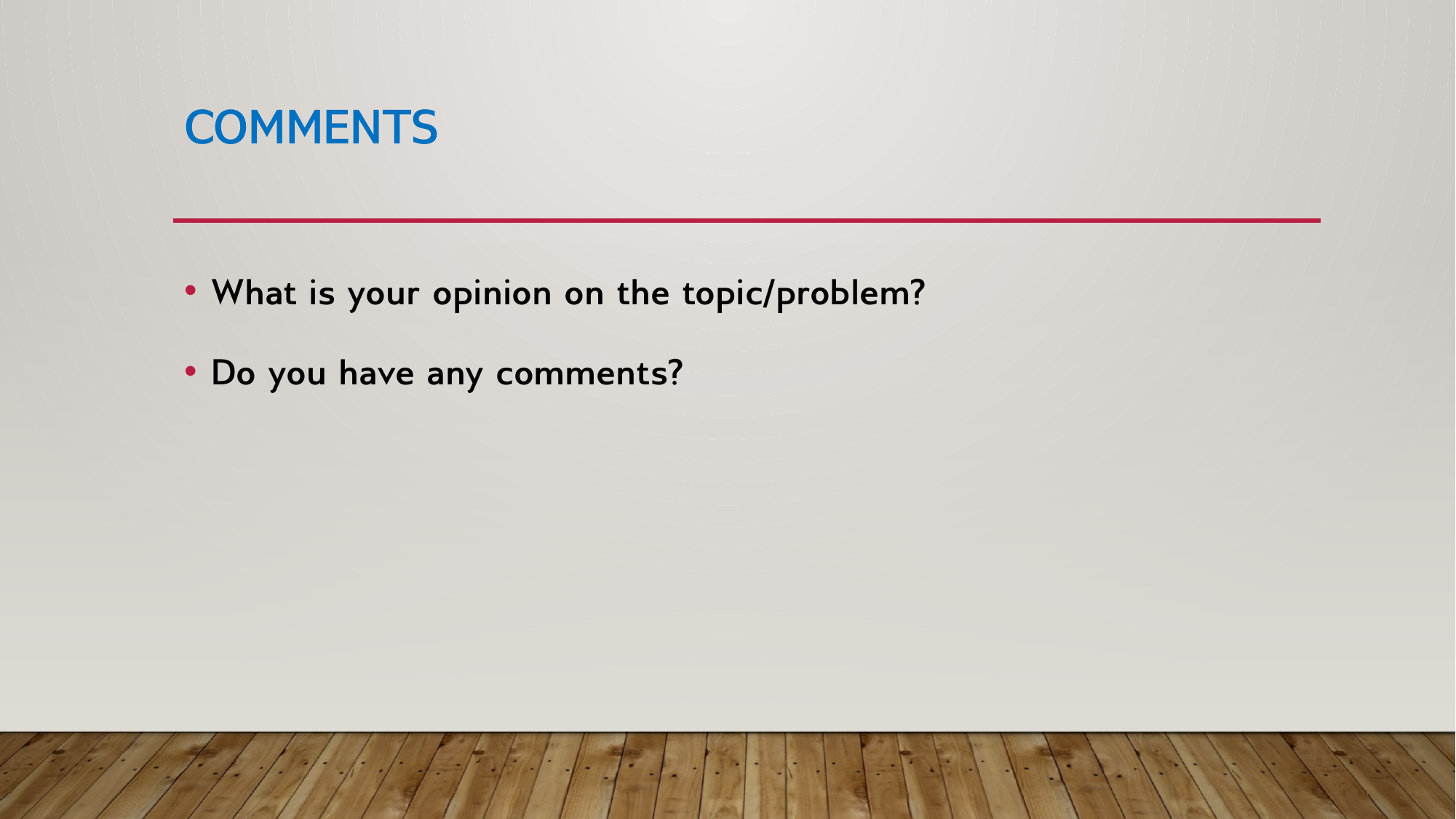

# Comments
What is your opinion on the topic/problem?
Do you have any comments?